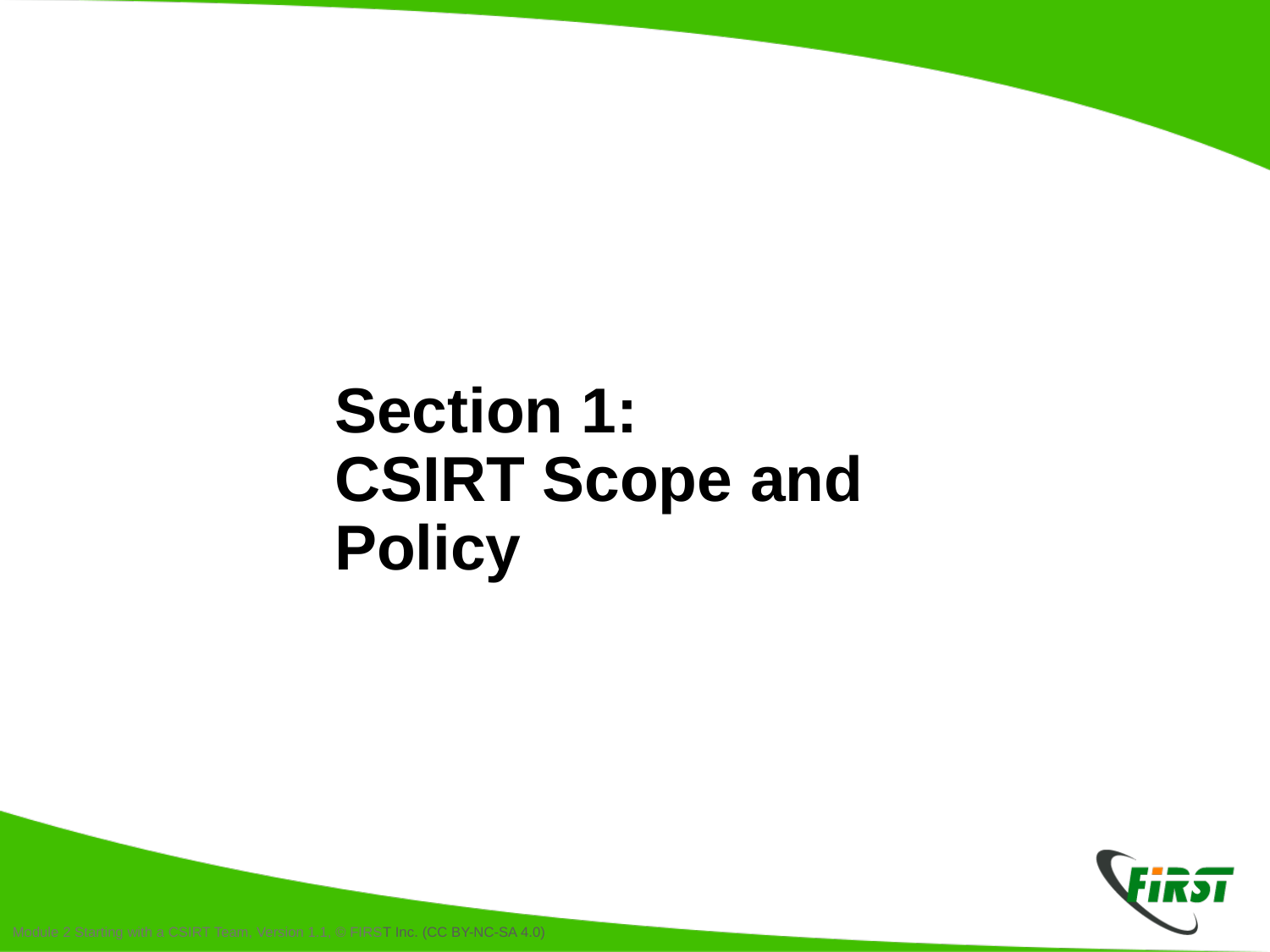

# Section 1: CSIRT Scope and Policy